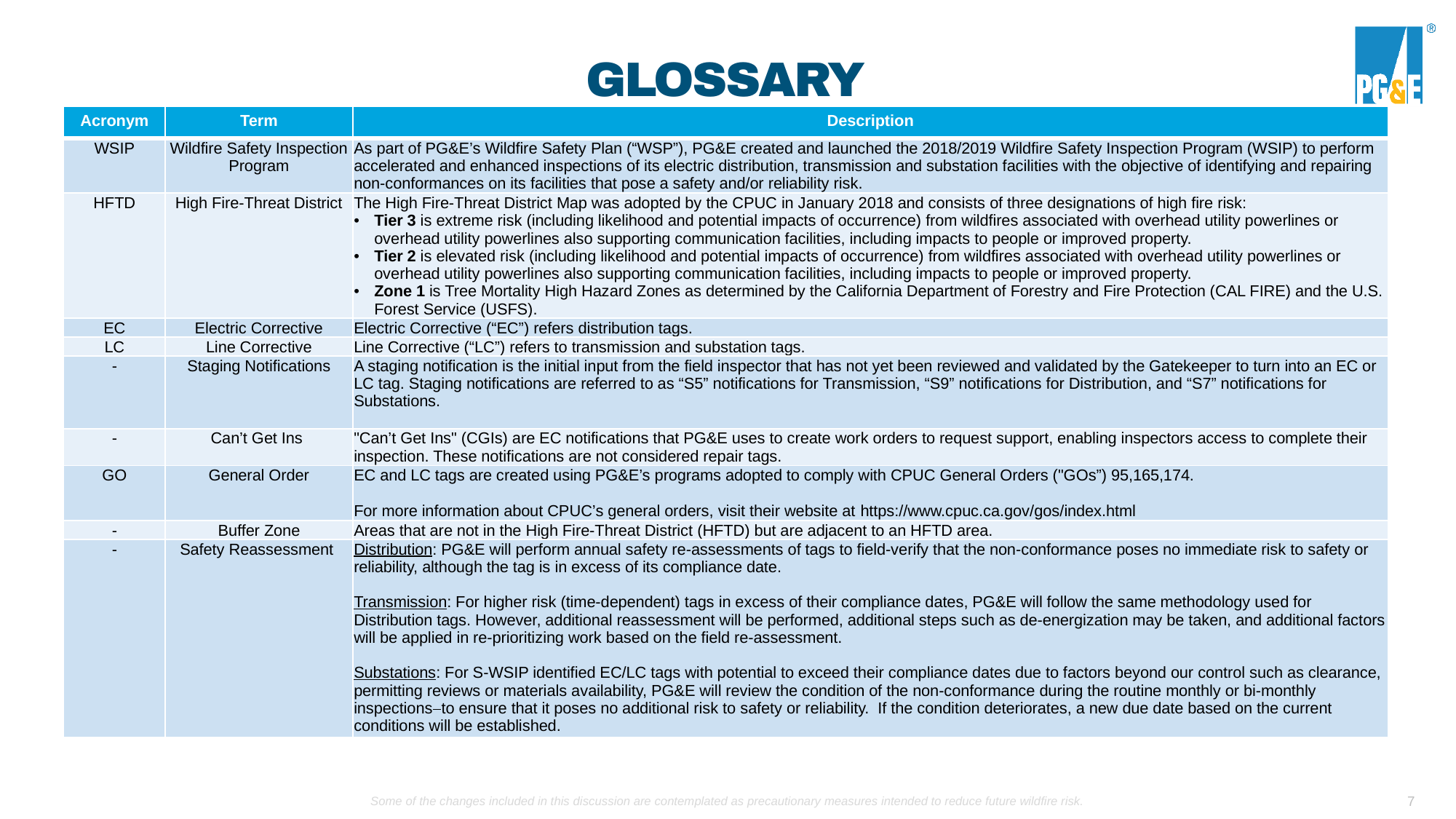

# Glossary
| Acronym | Term | Description |
| --- | --- | --- |
| WSIP | Wildfire Safety Inspection Program | As part of PG&E’s Wildfire Safety Plan (“WSP”), PG&E created and launched the 2018/2019 Wildfire Safety Inspection Program (WSIP) to perform accelerated and enhanced inspections of its electric distribution, transmission and substation facilities with the objective of identifying and repairing non-conformances on its facilities that pose a safety and/or reliability risk. |
| HFTD | High Fire-Threat District | The High Fire-Threat District Map was adopted by the CPUC in January 2018 and consists of three designations of high fire risk: Tier 3 is extreme risk (including likelihood and potential impacts of occurrence) from wildfires associated with overhead utility powerlines or overhead utility powerlines also supporting communication facilities, including impacts to people or improved property. Tier 2 is elevated risk (including likelihood and potential impacts of occurrence) from wildfires associated with overhead utility powerlines or overhead utility powerlines also supporting communication facilities, including impacts to people or improved property. Zone 1 is Tree Mortality High Hazard Zones as determined by the California Department of Forestry and Fire Protection (CAL FIRE) and the U.S. Forest Service (USFS). |
| EC | Electric Corrective | Electric Corrective (“EC”) refers distribution tags. |
| LC | Line Corrective | Line Corrective (“LC”) refers to transmission and substation tags. |
| - | Staging Notifications | A staging notification is the initial input from the field inspector that has not yet been reviewed and validated by the Gatekeeper to turn into an EC or LC tag. Staging notifications are referred to as “S5” notifications for Transmission, “S9” notifications for Distribution, and “S7” notifications for Substations. |
| - | Can’t Get Ins | "Can’t Get Ins" (CGIs) are EC notifications that PG&E uses to create work orders to request support, enabling inspectors access to complete their inspection. These notifications are not considered repair tags. |
| GO | General Order | EC and LC tags are created using PG&E’s programs adopted to comply with CPUC General Orders ("GOs”) 95,165,174. For more information about CPUC’s general orders, visit their website at https://www.cpuc.ca.gov/gos/index.html |
| - | Buffer Zone | Areas that are not in the High Fire-Threat District (HFTD) but are adjacent to an HFTD area. |
| - | Safety Reassessment | Distribution: PG&E will perform annual safety re-assessments of tags to field-verify that the non-conformance poses no immediate risk to safety or reliability, although the tag is in excess of its compliance date. Transmission: For higher risk (time-dependent) tags in excess of their compliance dates, PG&E will follow the same methodology used for Distribution tags. However, additional reassessment will be performed, additional steps such as de-energization may be taken, and additional factors will be applied in re-prioritizing work based on the field re-assessment. Substations: For S-WSIP identified EC/LC tags with potential to exceed their compliance dates due to factors beyond our control such as clearance, permitting reviews or materials availability, PG&E will review the condition of the non-conformance during the routine monthly or bi-monthly inspections to ensure that it poses no additional risk to safety or reliability. If the condition deteriorates, a new due date based on the current conditions will be established. |